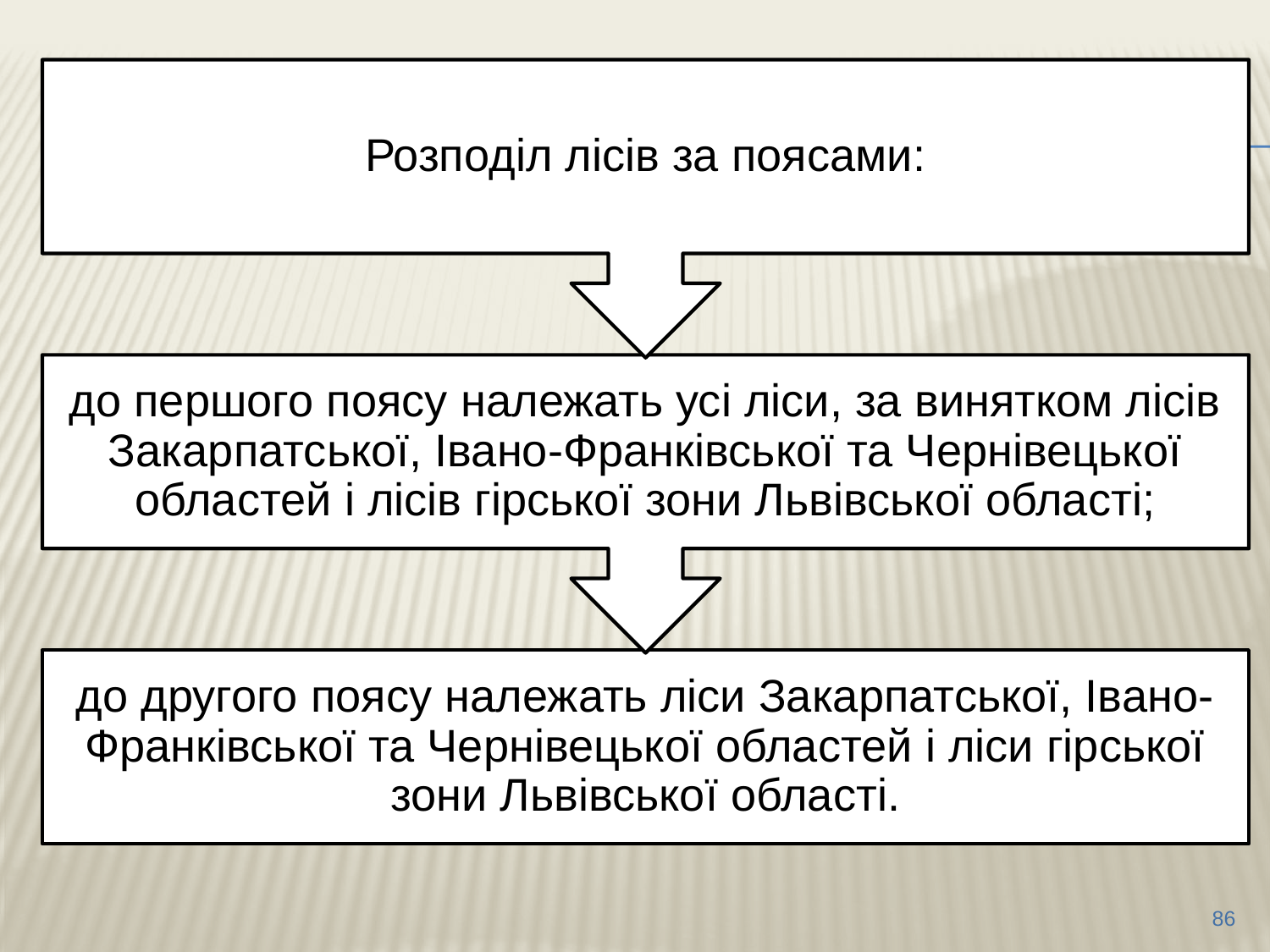

до другого поясу належать ліси Закарпатської, Івано-Франківської та Чернівецької областей і ліси гірської зони Львівської області.
до першого поясу належать усі ліси, за винятком лісів Закарпатської, Івано-Франківської та Чернівецької областей і лісів гірської зони Львівської області;
Розподіл лісів за поясами:
86